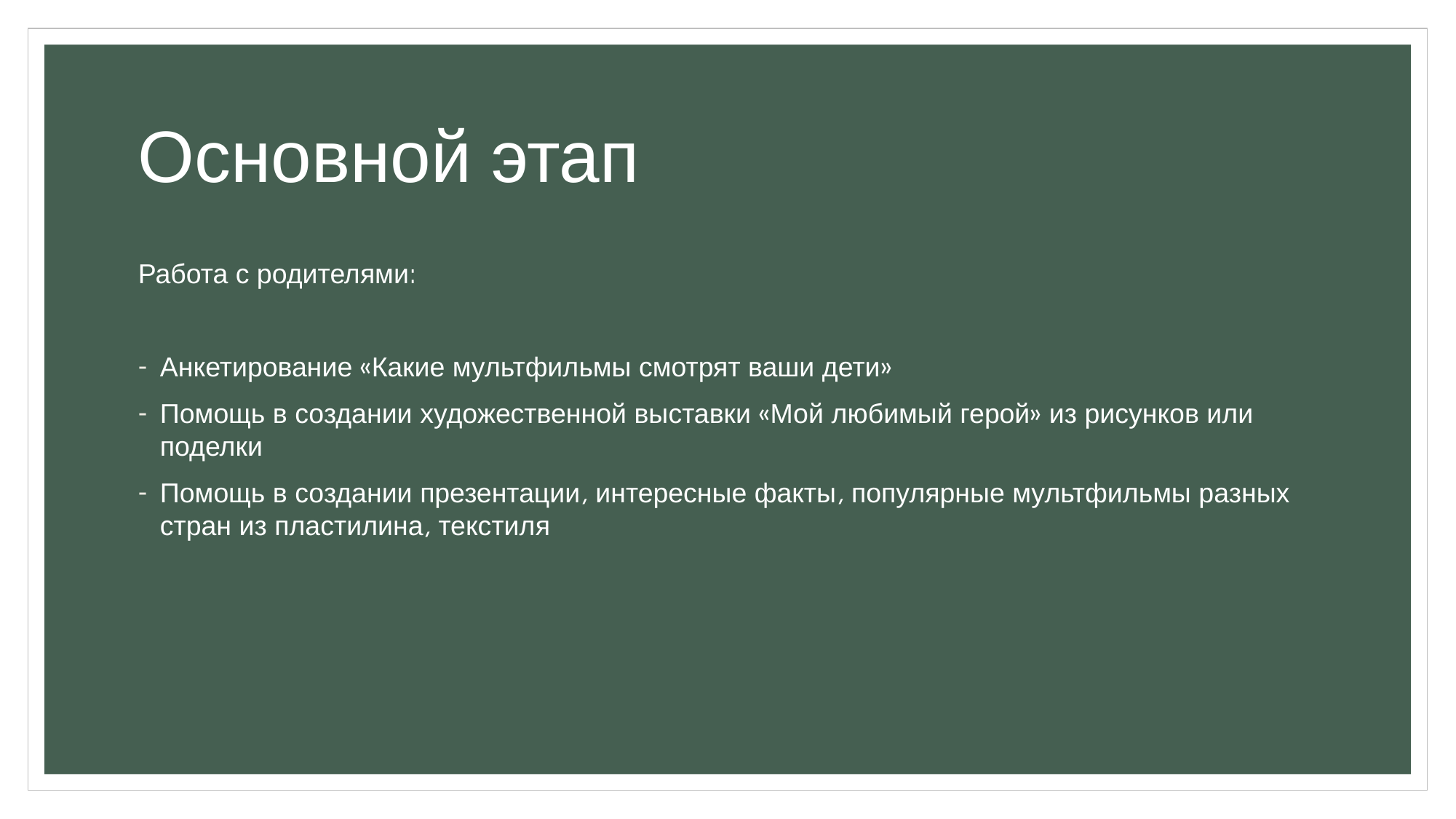

# Основной этап
Работа с родителями:

Анкетирование «Какие мультфильмы смотрят ваши дети»
Помощь в создании художественной выставки «Мой любимый герой» из рисунков или поделки
Помощь в создании презентации, интересные факты, популярные мультфильмы разных стран из пластилина, текстиля